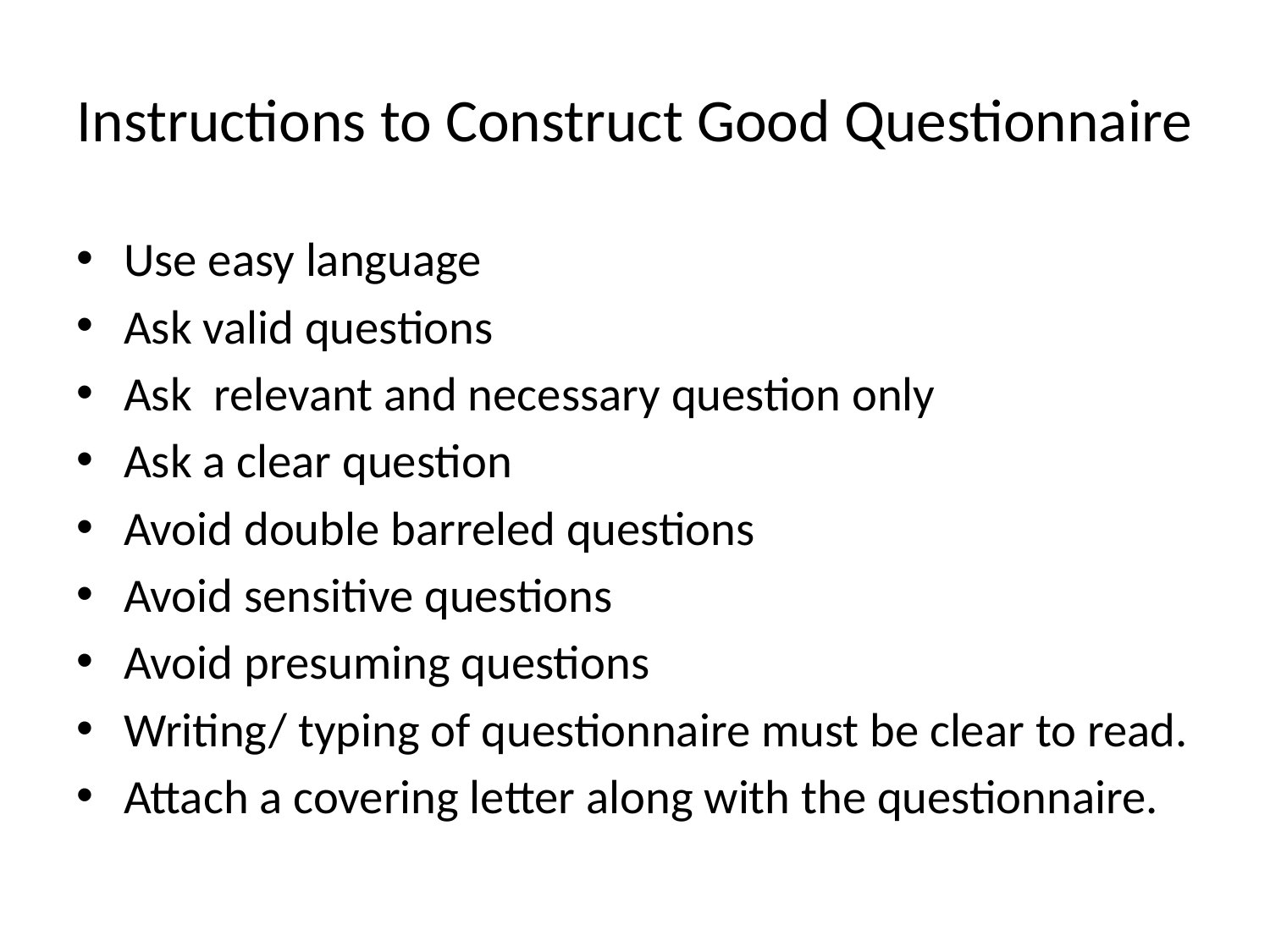

# Instructions to Construct Good Questionnaire
Use easy language
Ask valid questions
Ask  relevant and necessary question only
Ask a clear question
Avoid double barreled questions
Avoid sensitive questions
Avoid presuming questions
Writing/ typing of questionnaire must be clear to read.
Attach a covering letter along with the questionnaire.